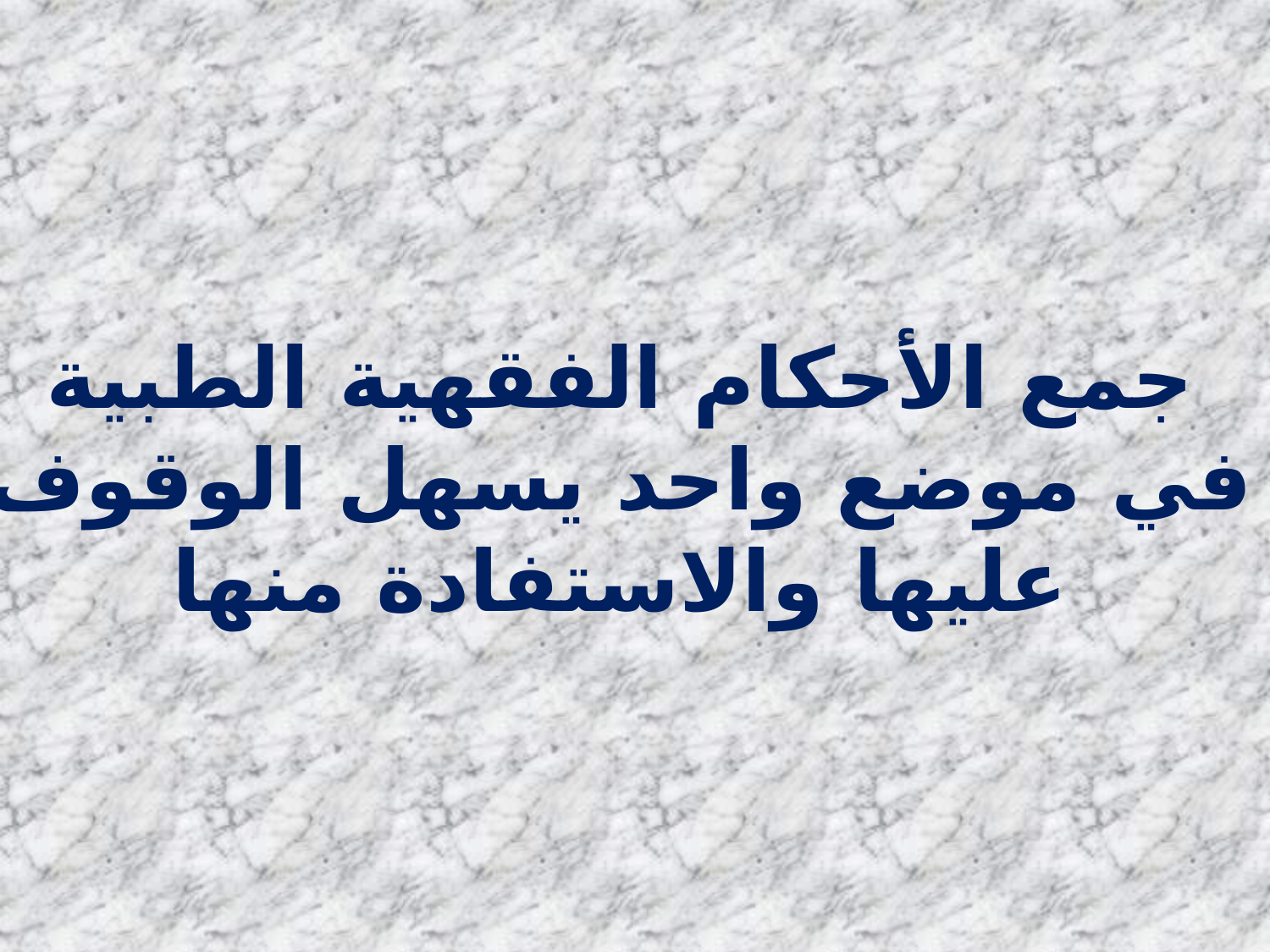

# جمع الأحكام الفقهية الطبية في موضع واحد يسهل الوقوف عليها والاستفادة منها